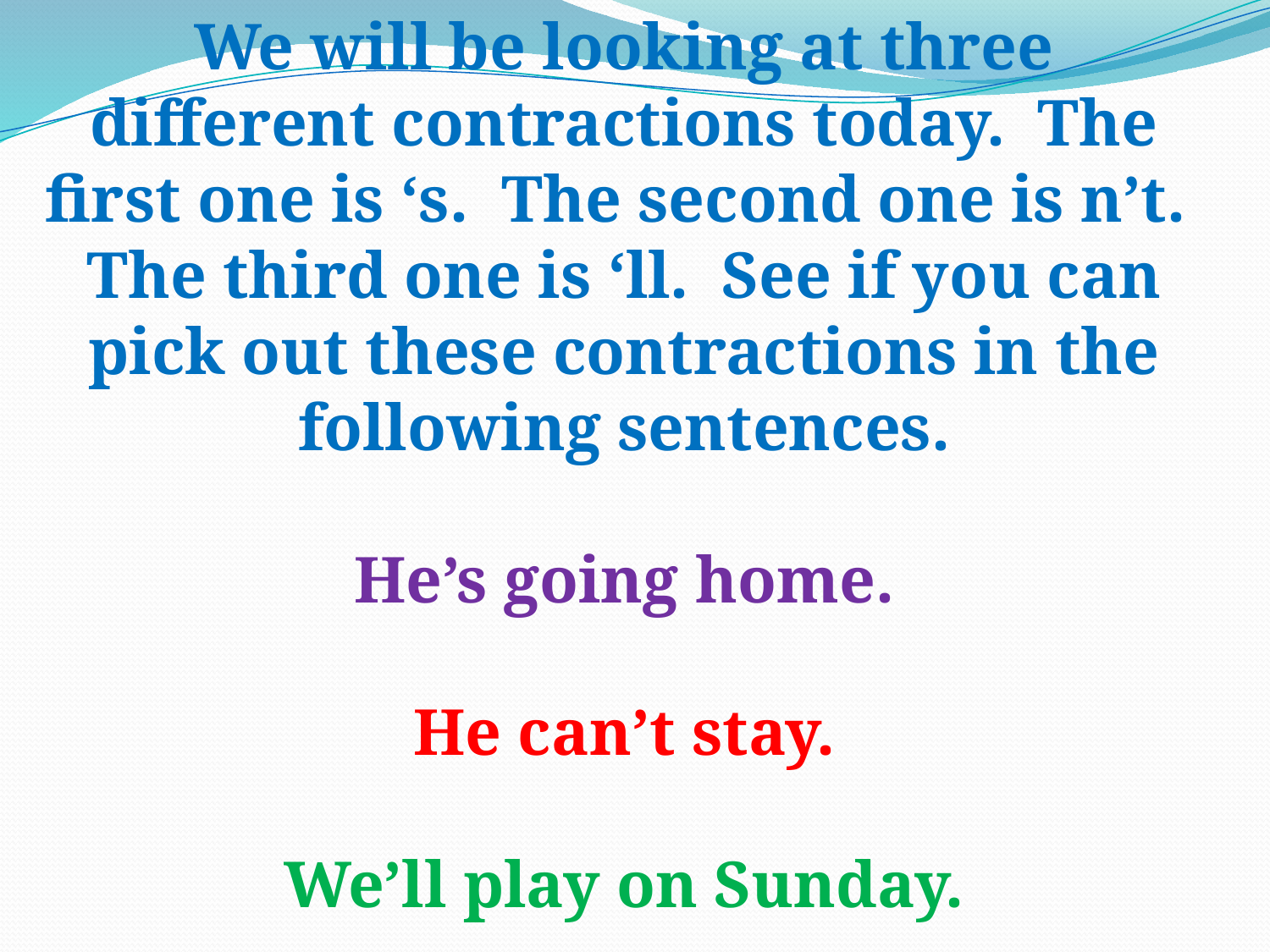

We will be looking at three different contractions today.  The first one is ‘s.  The second one is n’t.  The third one is ‘ll.  See if you can pick out these contractions in the following sentences.

He’s going home.

He can’t stay.

We’ll play on Sunday.